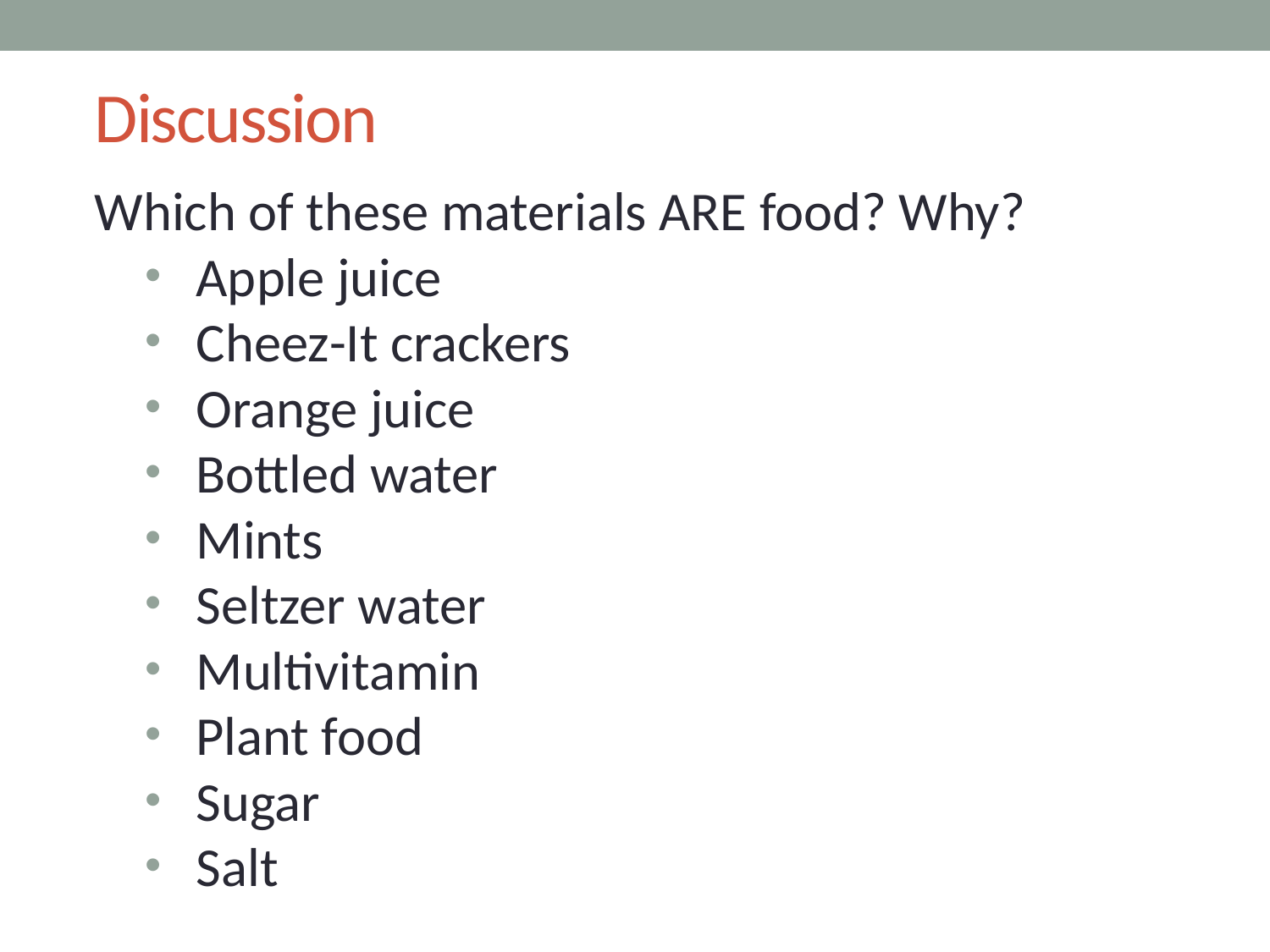

# Discussion
Which of these materials ARE food? Why?
Apple juice
Cheez-It crackers
Orange juice
Bottled water
Mints
Seltzer water
Multivitamin
Plant food
Sugar
Salt